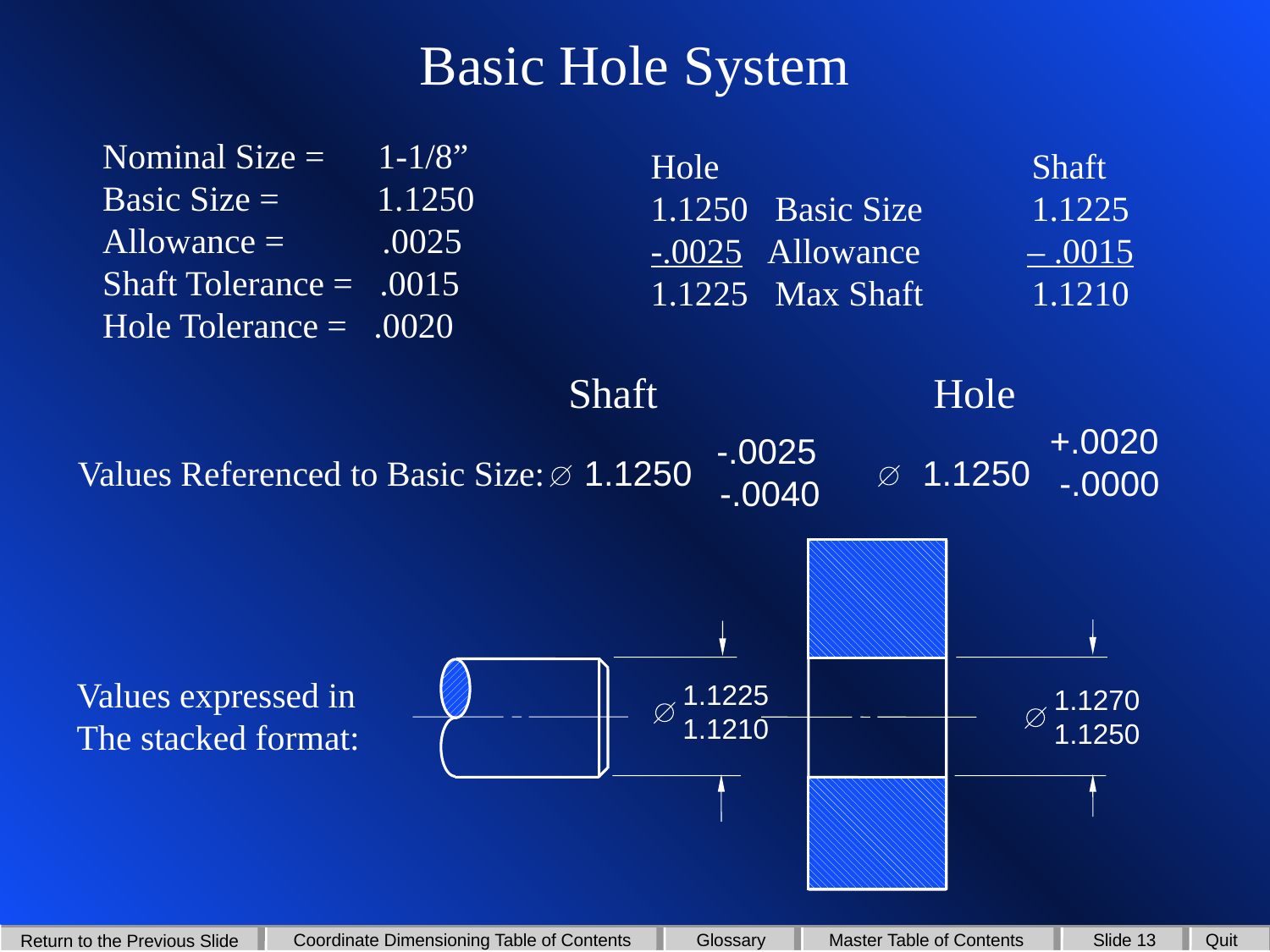

# Basic Hole System
Nominal Size =      1-1/8”
Basic Size =           1.1250
Allowance =           .0025
Shaft Tolerance =   .0015
Hole Tolerance =   .0020
Hole		 	Shaft
1.1250   Basic Size   	1.1225
-.0025   Allowance            – .0015
1.1225   Max Shaft 	1.1210
   Shaft  		 Hole
+.0020
 -.0000
  -.0025
  -.0040
Values Referenced to Basic Size:
1.1250
1.1250

Values expressed in
The stacked format:
1.1225
1.1210
1.1270
1.1250